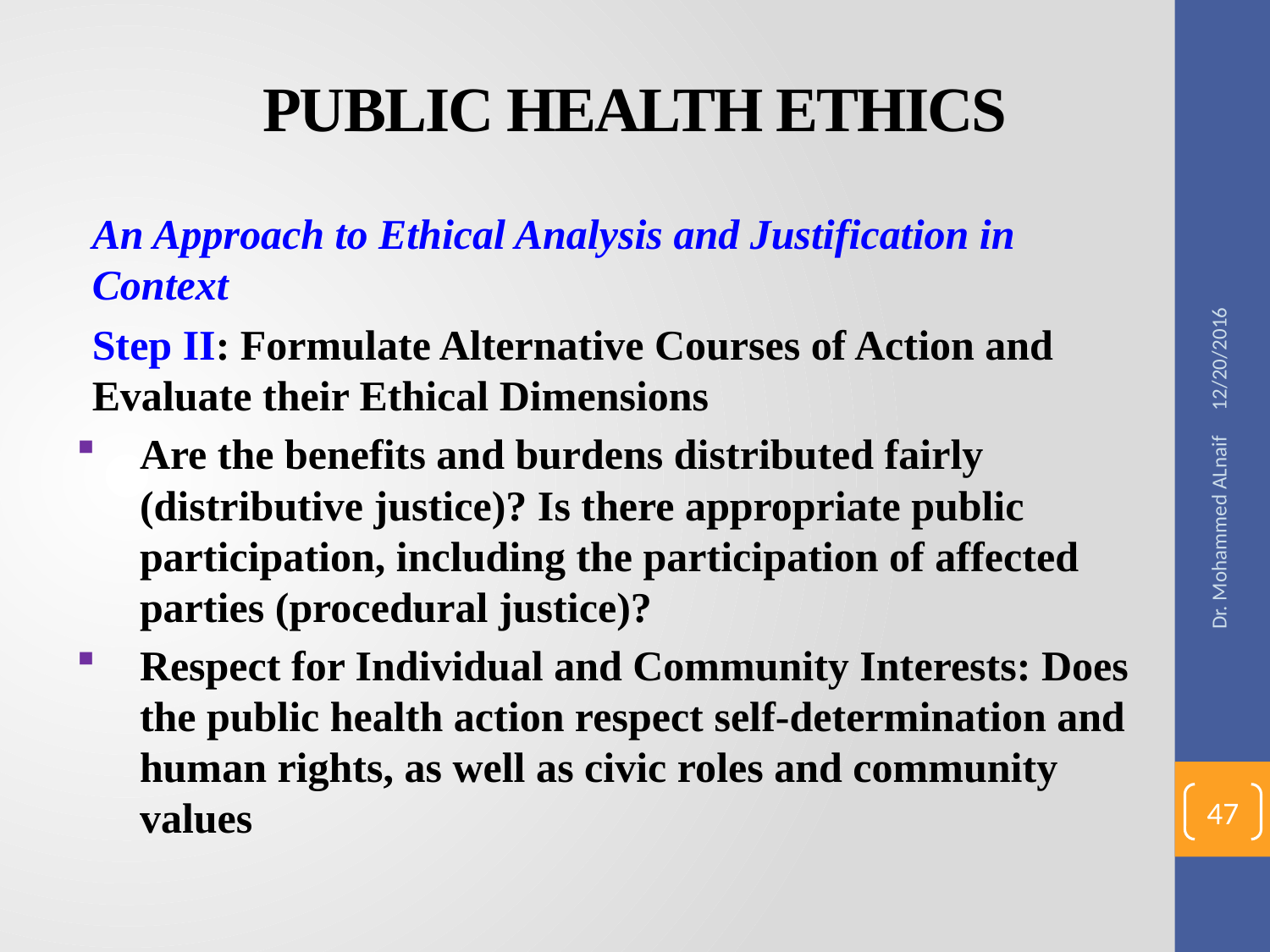

# PUBLIC HEALTH ETHICS
An Approach to Ethical Analysis and Justification in Context
Step II: Formulate Alternative Courses of Action and Evaluate their Ethical Dimensions
Are the benefits and burdens distributed fairly (distributive justice)? Is there appropriate public participation, including the participation of affected parties (procedural justice)?
Respect for Individual and Community Interests: Does the public health action respect self-determination and human rights, as well as civic roles and community values

12/20/2016
Dr. Mohammed ALnaif
47